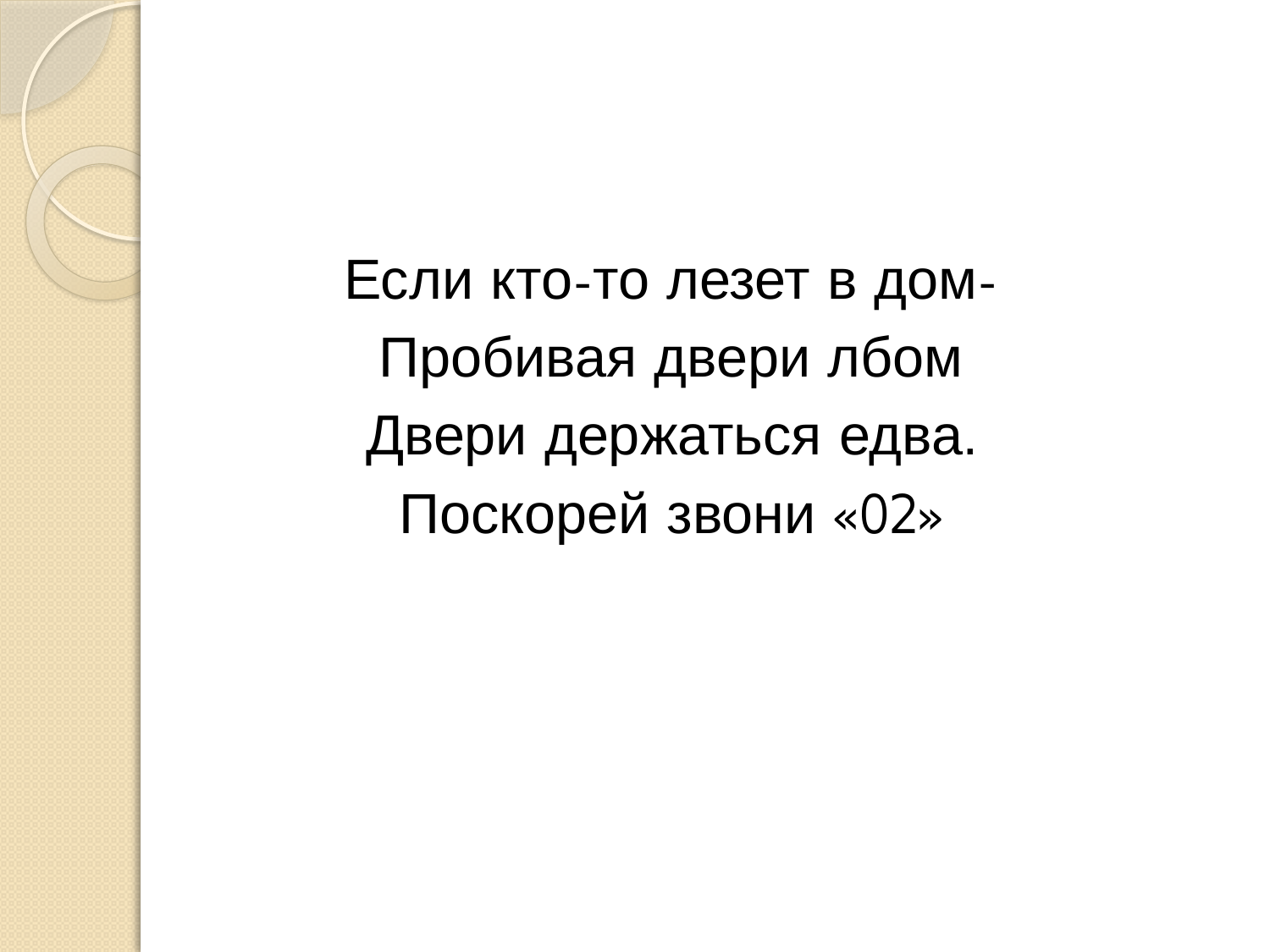

#
Если кто-то лезет в дом-
Пробивая двери лбом
Двери держаться едва.
Поскорей звони «02»